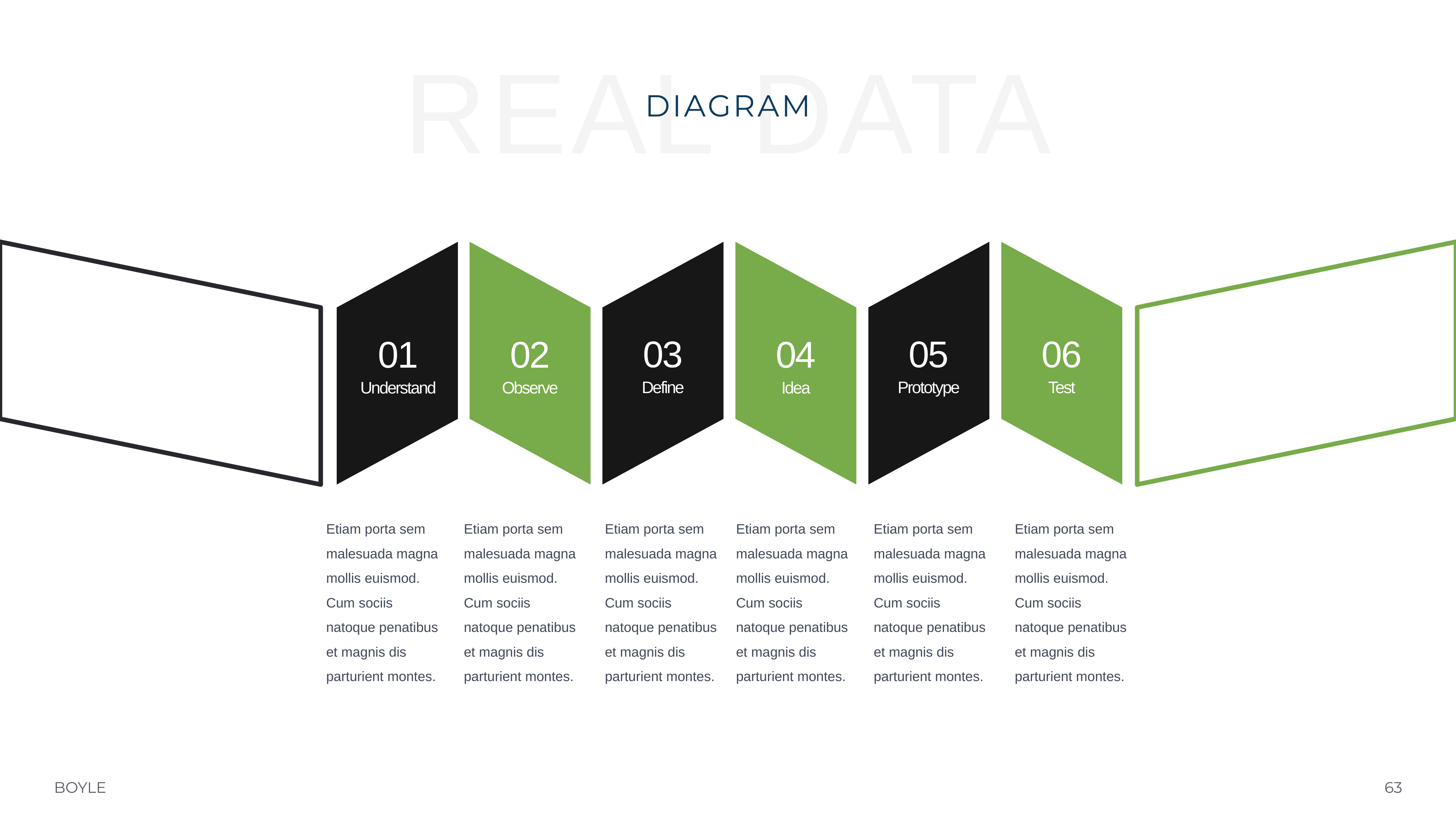

REAL DATA
DIAGRAM

03
05
06
01
02
04
Define
Prototype
Test
Understand
Observe
Idea
Etiam porta sem malesuada magna mollis euismod. Cum sociis natoque penatibus et magnis dis parturient montes.
Etiam porta sem malesuada magna mollis euismod. Cum sociis natoque penatibus et magnis dis parturient montes.
Etiam porta sem malesuada magna mollis euismod. Cum sociis natoque penatibus et magnis dis parturient montes.
Etiam porta sem malesuada magna mollis euismod. Cum sociis natoque penatibus et magnis dis parturient montes.
Etiam porta sem malesuada magna mollis euismod. Cum sociis natoque penatibus et magnis dis parturient montes.
Etiam porta sem malesuada magna mollis euismod. Cum sociis natoque penatibus et magnis dis parturient montes.
BOYLE
63